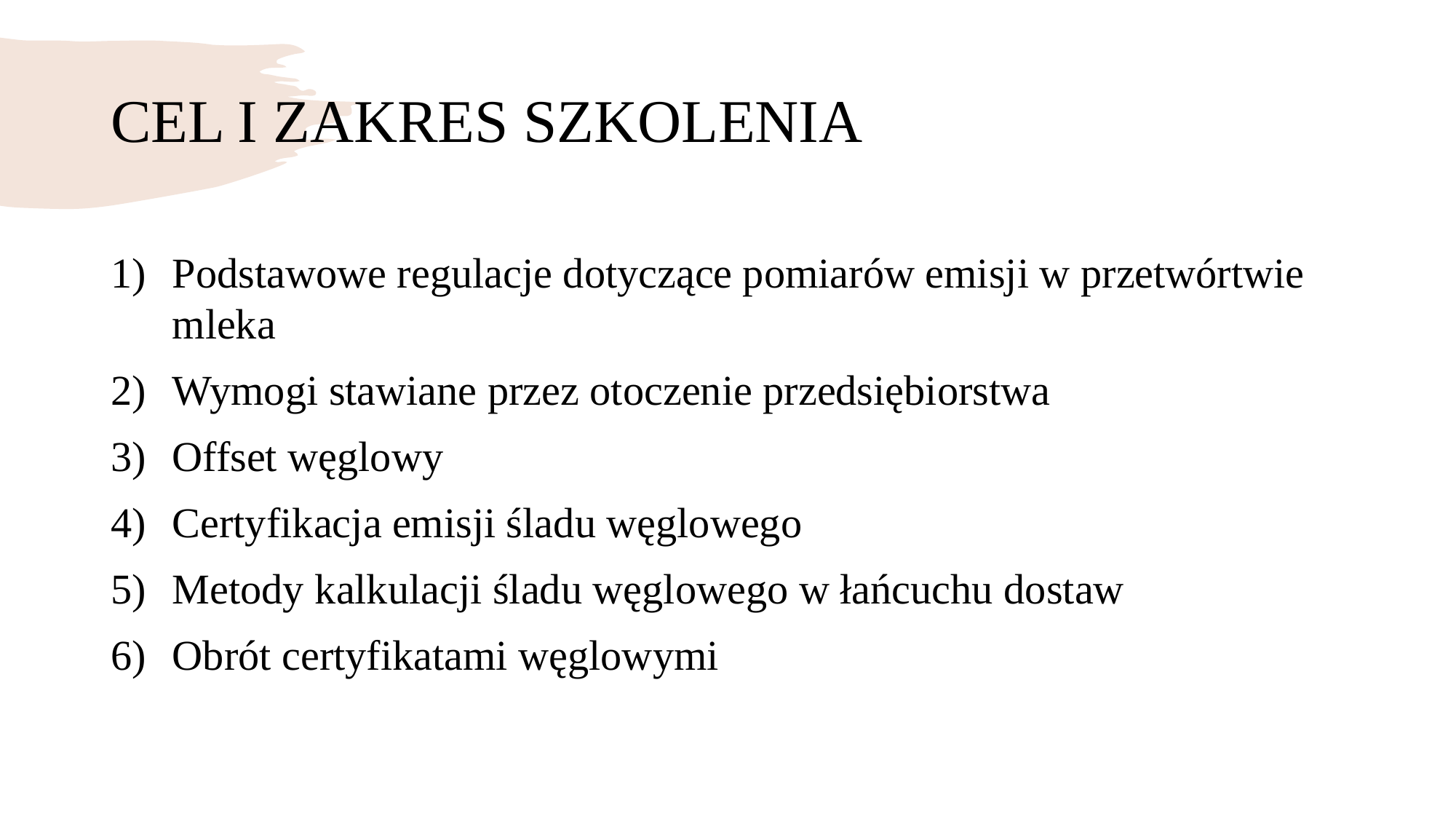

# CEL I ZAKRES SZKOLENIA
Podstawowe regulacje dotyczące pomiarów emisji w przetwórtwie mleka
Wymogi stawiane przez otoczenie przedsiębiorstwa
Offset węglowy
Certyfikacja emisji śladu węglowego
Metody kalkulacji śladu węglowego w łańcuchu dostaw
Obrót certyfikatami węglowymi